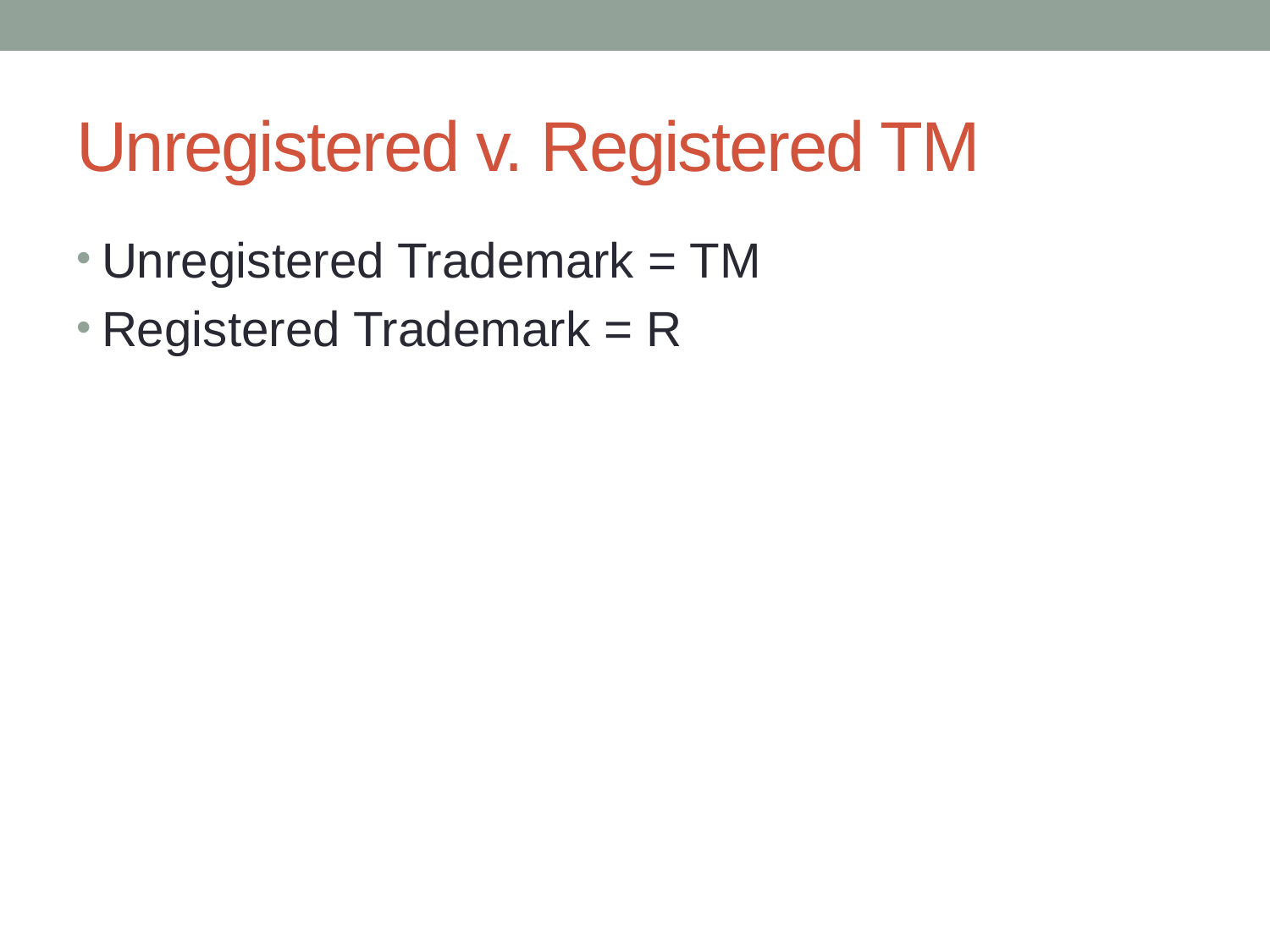

# Unregistered v. Registered TM
Unregistered Trademark = TM
Registered Trademark = R